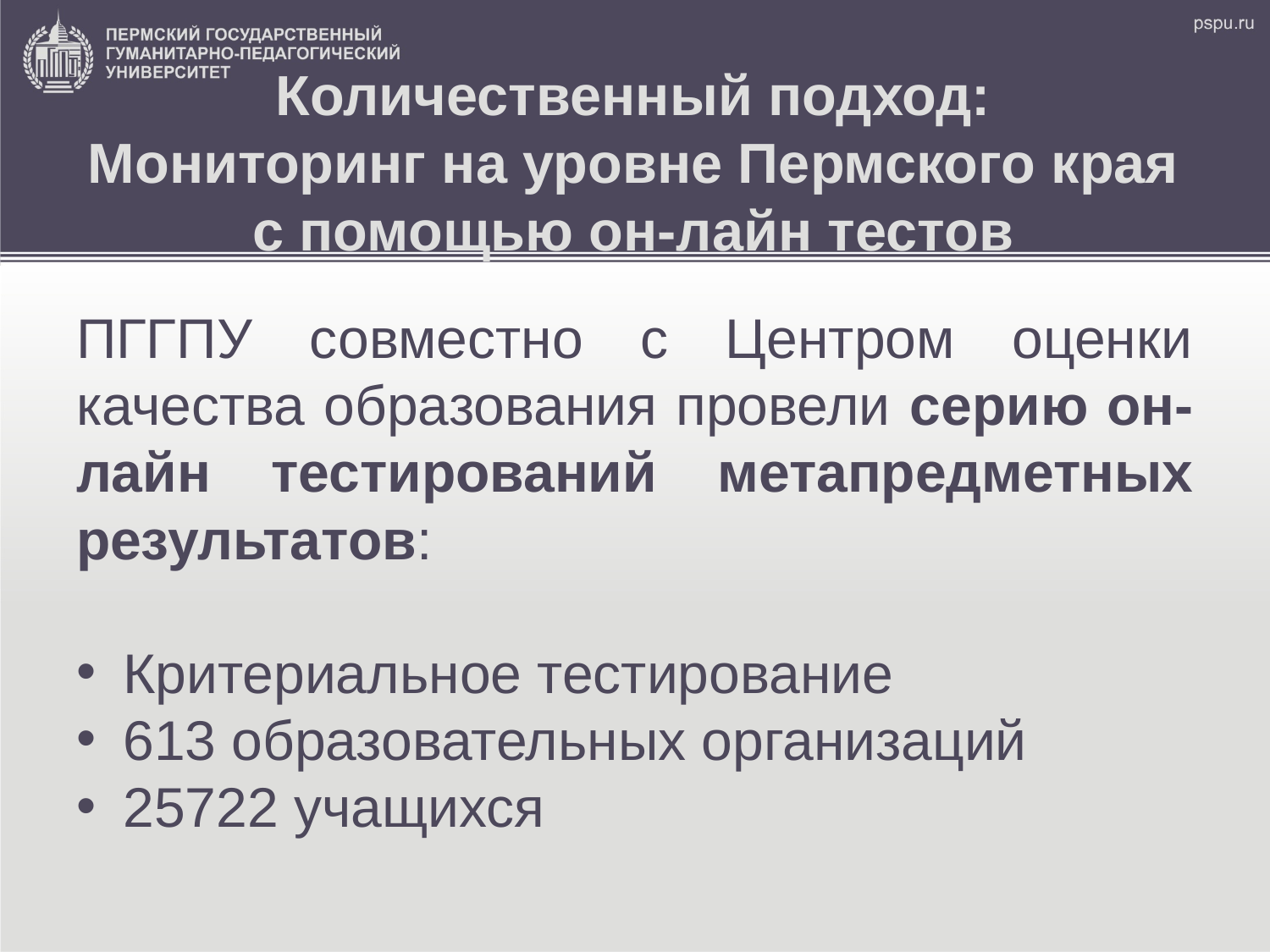

# Количественный подход: Мониторинг на уровне Пермского края с помощью он-лайн тестов
ПГГПУ совместно с Центром оценки качества образования провели серию он-лайн тестирований метапредметных результатов:

Критериальное тестирование
613 образовательных организаций
25722 учащихся